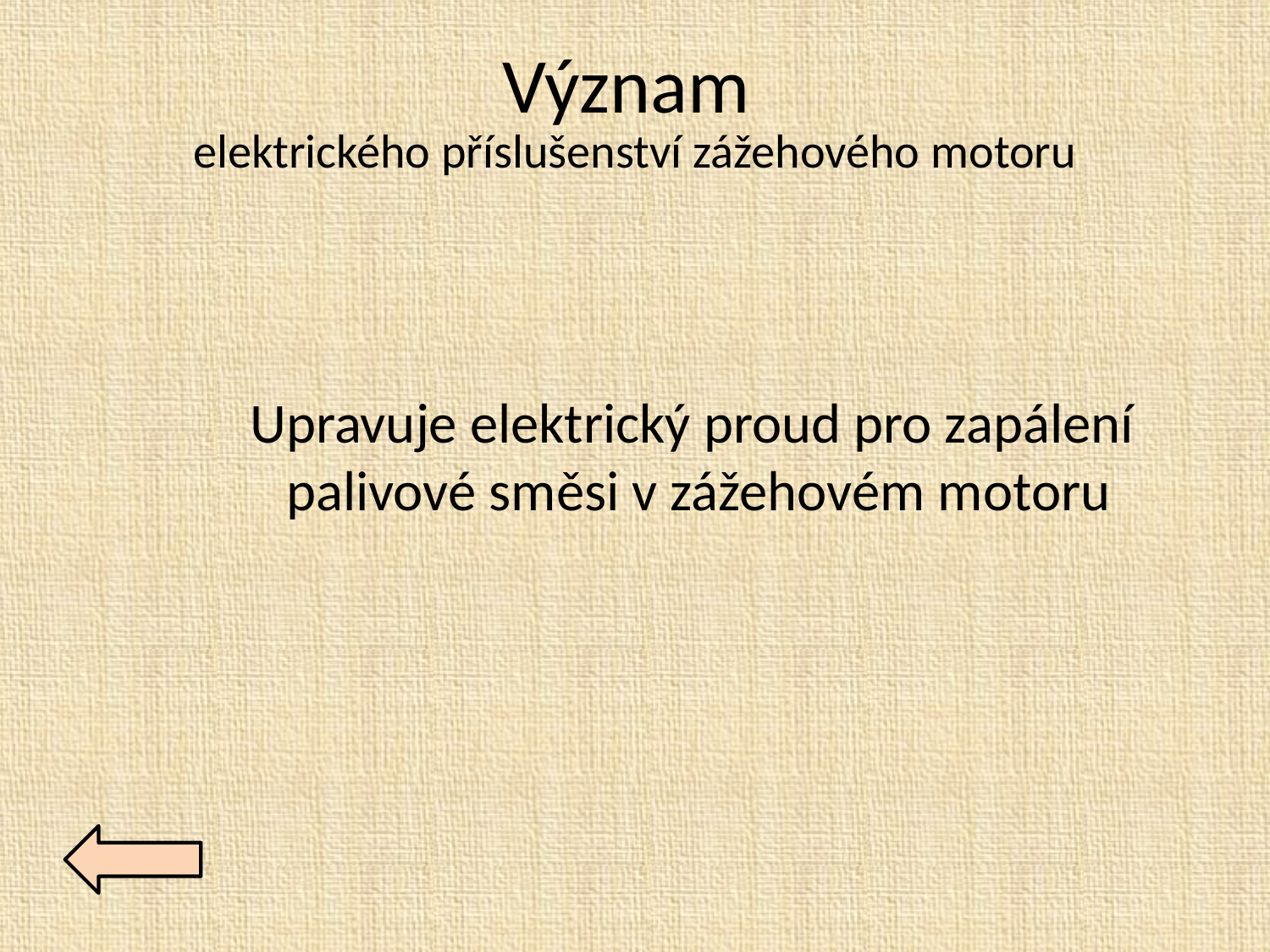

# Význam elektrického příslušenství zážehového motoru

	Upravuje elektrický proud pro zapálení 	palivové směsi v zážehovém motoru